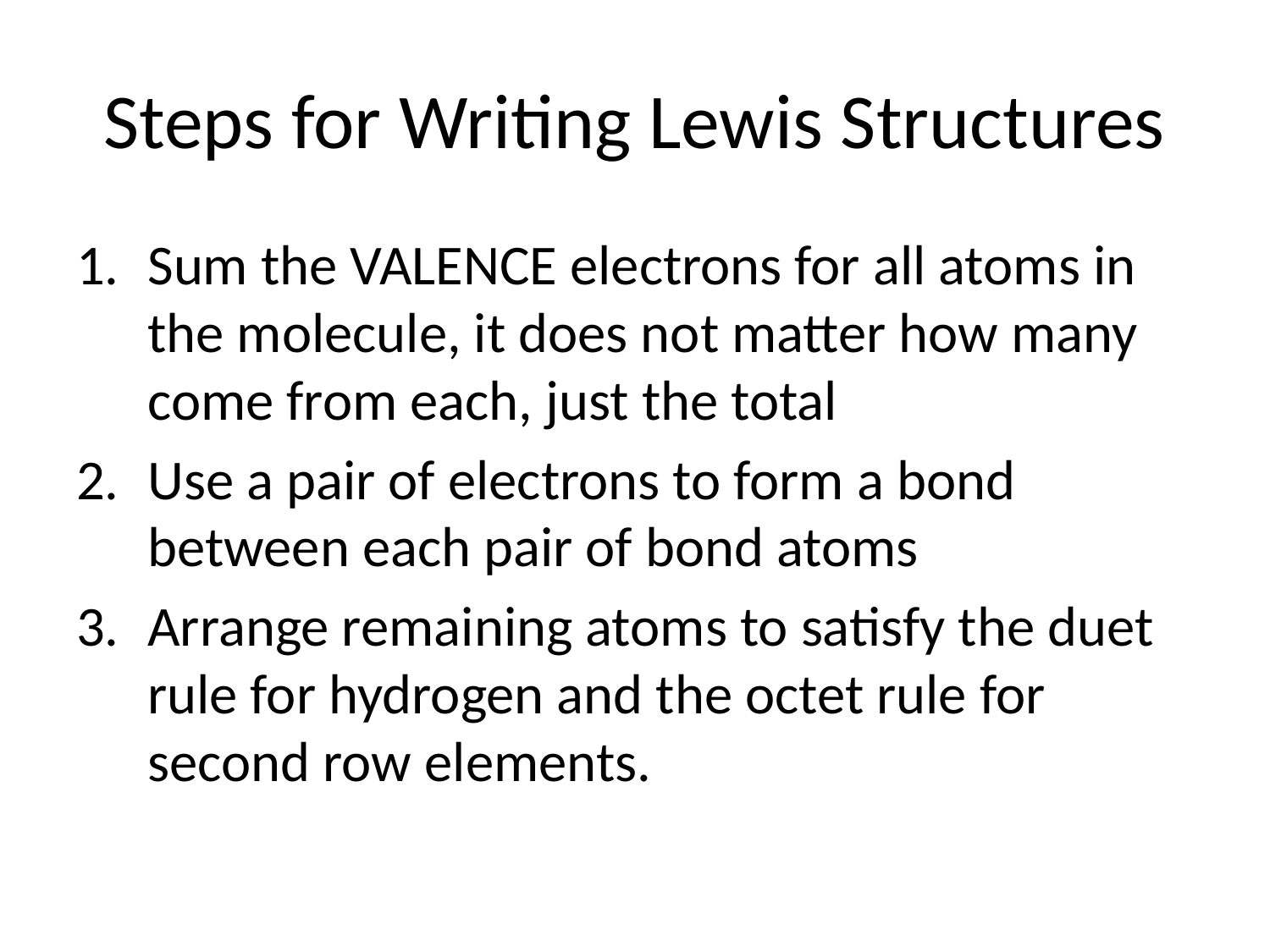

# Steps for Writing Lewis Structures
Sum the VALENCE electrons for all atoms in the molecule, it does not matter how many come from each, just the total
Use a pair of electrons to form a bond between each pair of bond atoms
Arrange remaining atoms to satisfy the duet rule for hydrogen and the octet rule for second row elements.